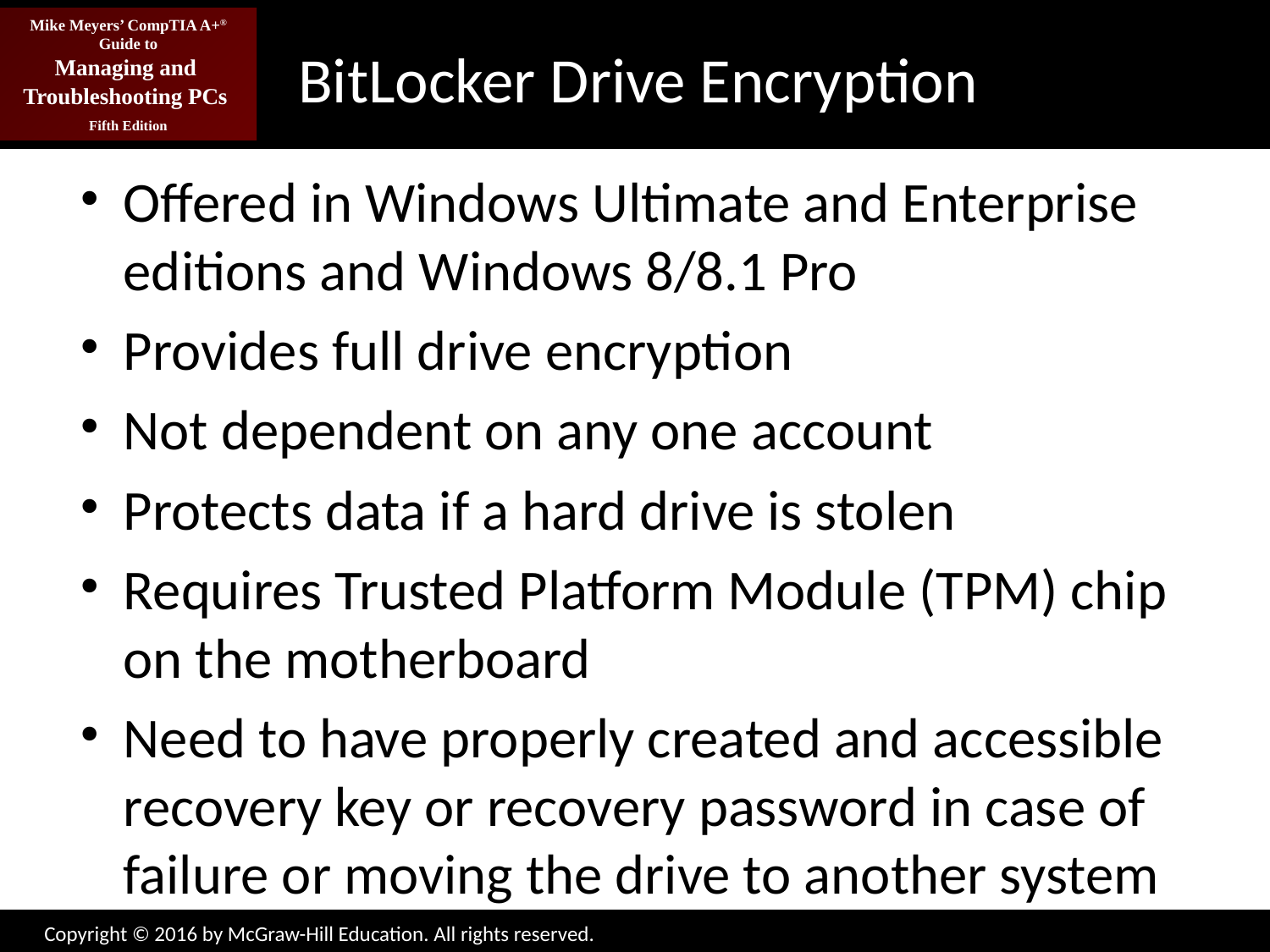

# BitLocker Drive Encryption
Offered in Windows Ultimate and Enterprise editions and Windows 8/8.1 Pro
Provides full drive encryption
Not dependent on any one account
Protects data if a hard drive is stolen
Requires Trusted Platform Module (TPM) chip on the motherboard
Need to have properly created and accessible recovery key or recovery password in case of failure or moving the drive to another system